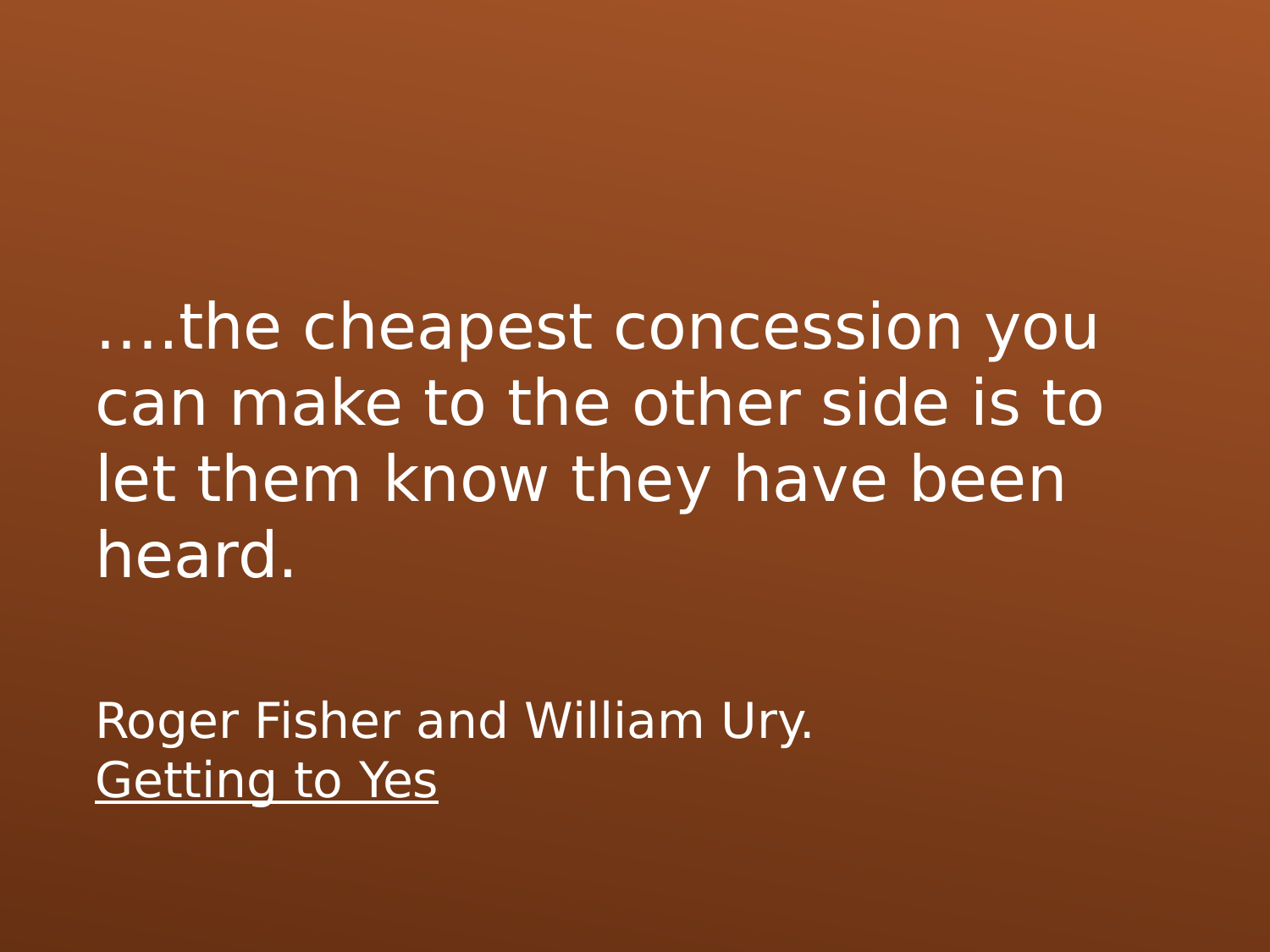

….the cheapest concession you can make to the other side is to let them know they have been heard.

Roger Fisher and William Ury.
Getting to Yes